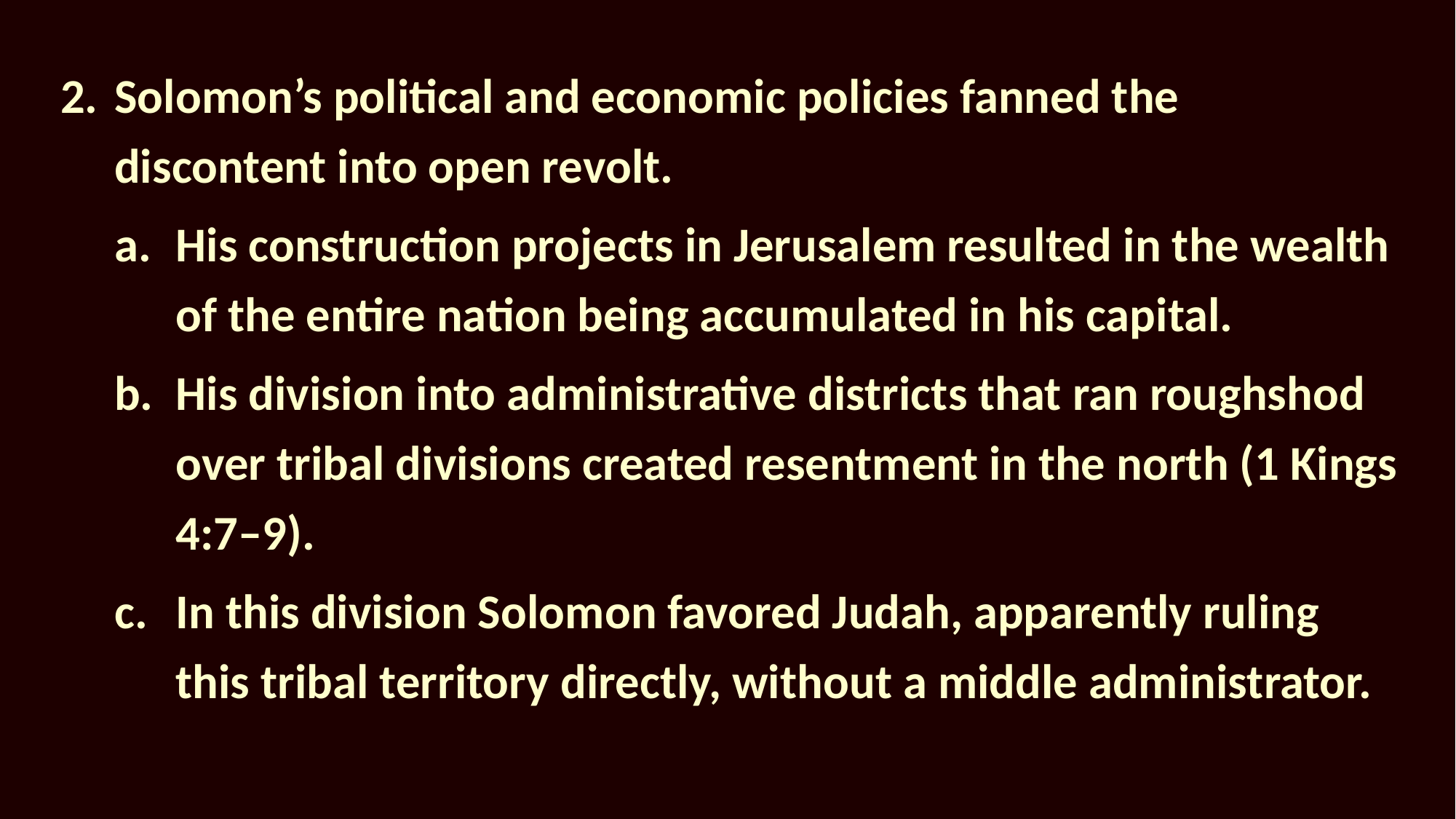

2.	Solomon’s political and economic policies fanned the discontent into open revolt.
His construction projects in Jerusalem resulted in the wealth of the entire nation being accumulated in his capital.
His division into administrative districts that ran roughshod over tribal divisions created resentment in the north (1 Kings 4:7–9).
In this division Solomon favored Judah, apparently ruling this tribal territory directly, without a middle administrator.